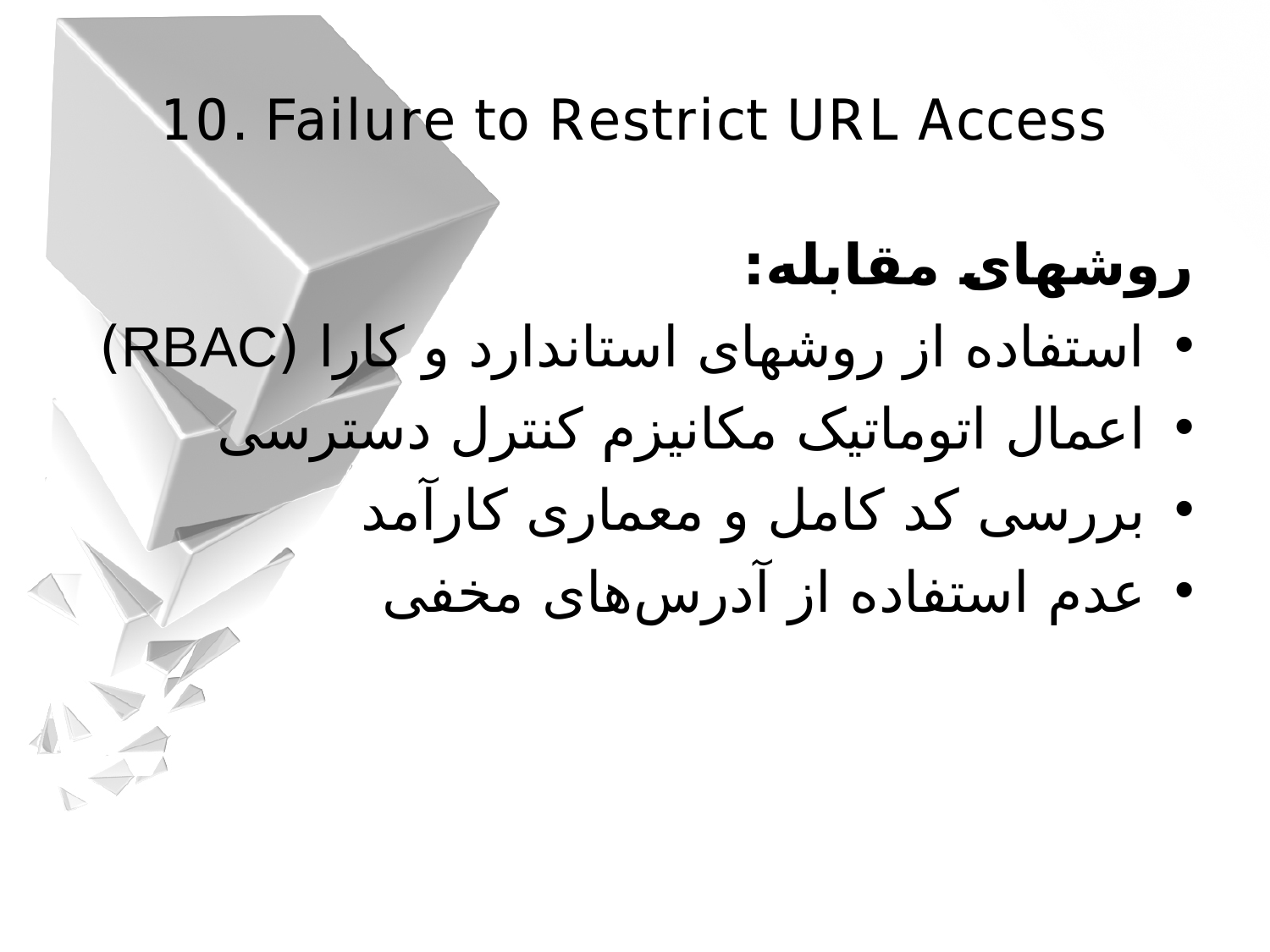

10. Failure to Restrict URL Access
روشهای مقابله:
استفاده از روشهای استاندارد و کارا (‌RBAC)
اعمال اتوماتیک مکانیزم کنترل دسترسی
بررسی کد کامل و معماری کارآمد
عدم استفاده از آدرس‌های مخفی